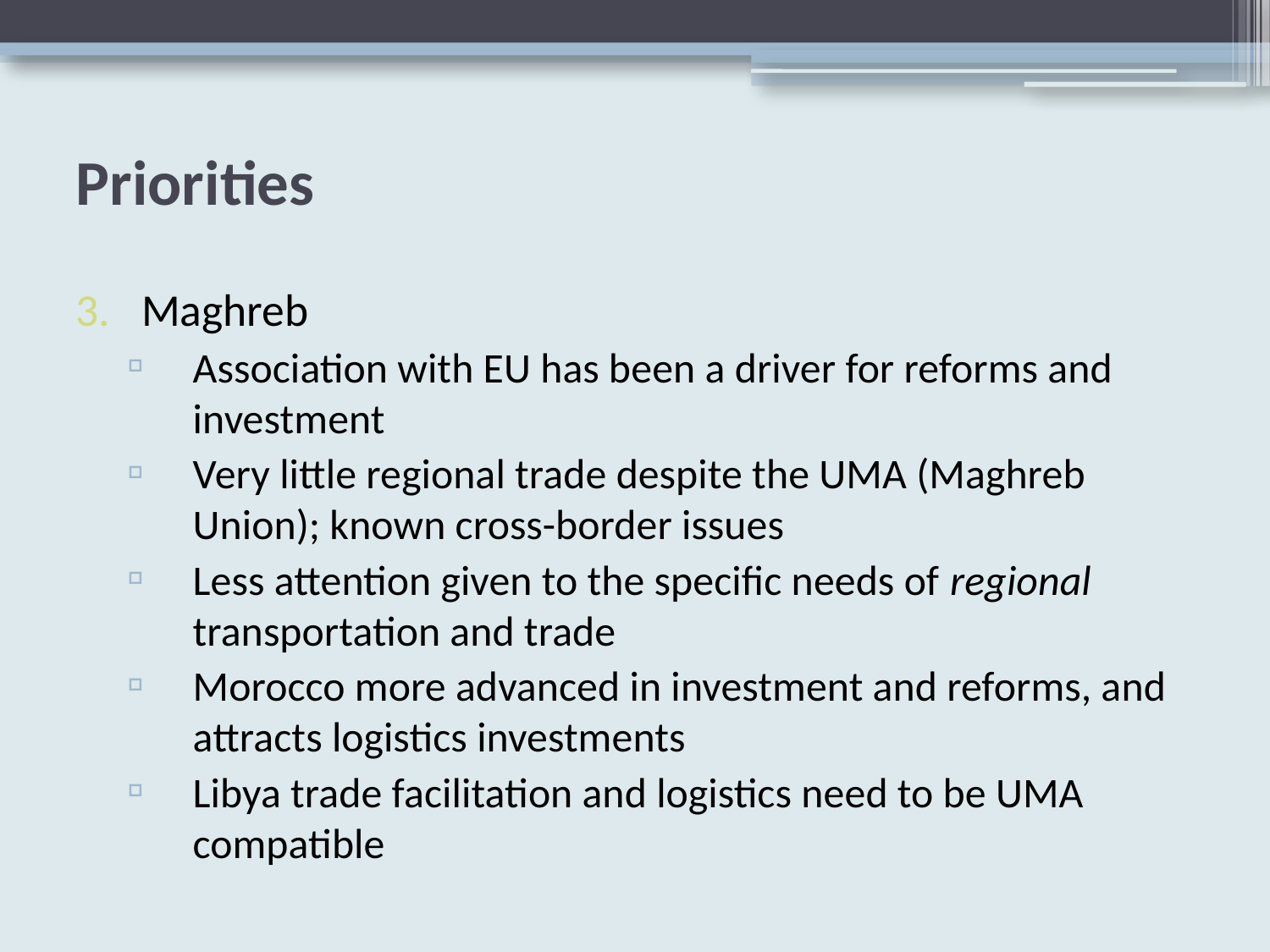

# Priorities
Maghreb
Association with EU has been a driver for reforms and investment
Very little regional trade despite the UMA (Maghreb Union); known cross-border issues
Less attention given to the specific needs of regional transportation and trade
Morocco more advanced in investment and reforms, and attracts logistics investments
Libya trade facilitation and logistics need to be UMA compatible